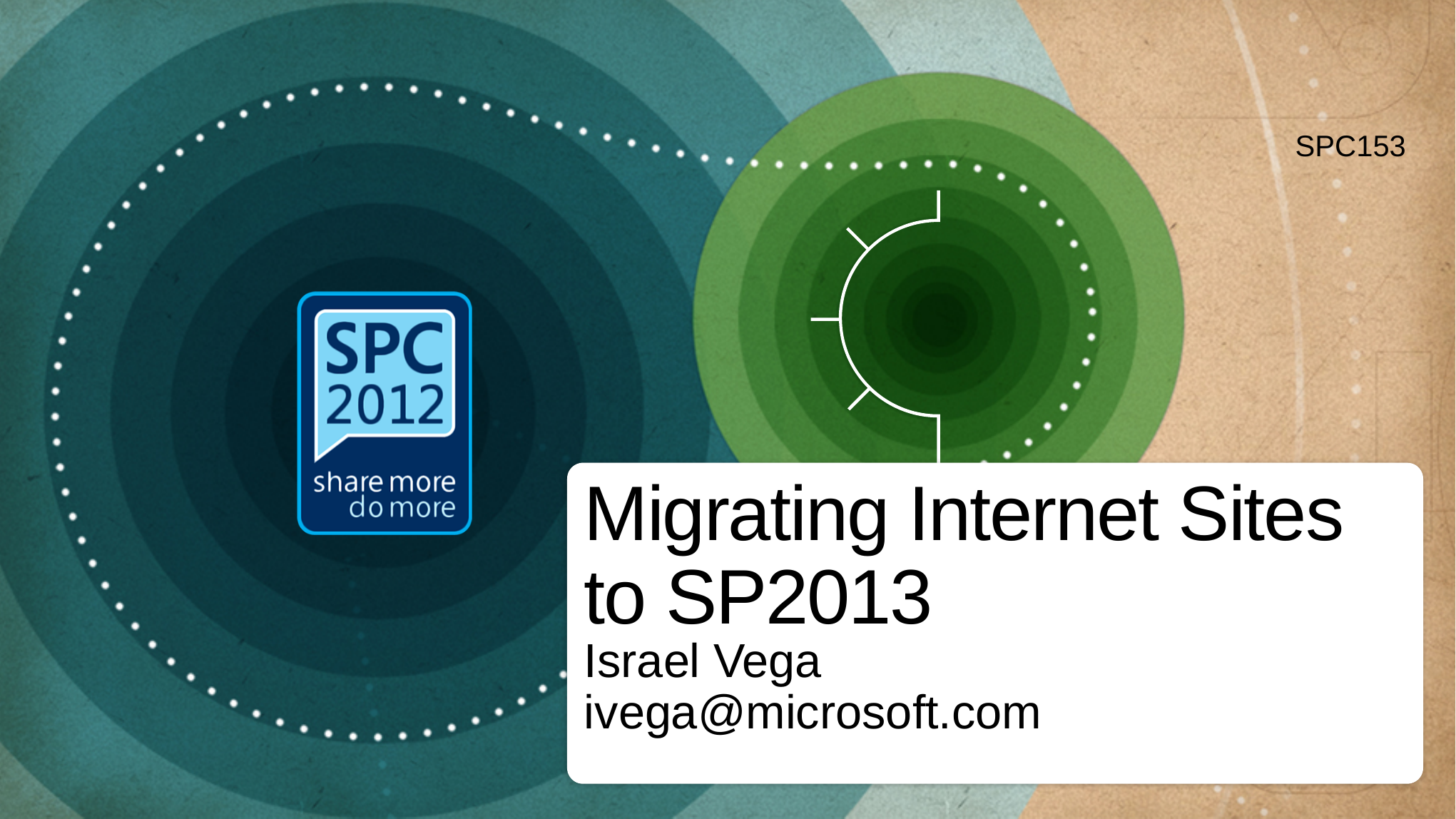

SPC153
# Migrating Internet Sites to SP2013
Israel Vega
ivega@microsoft.com